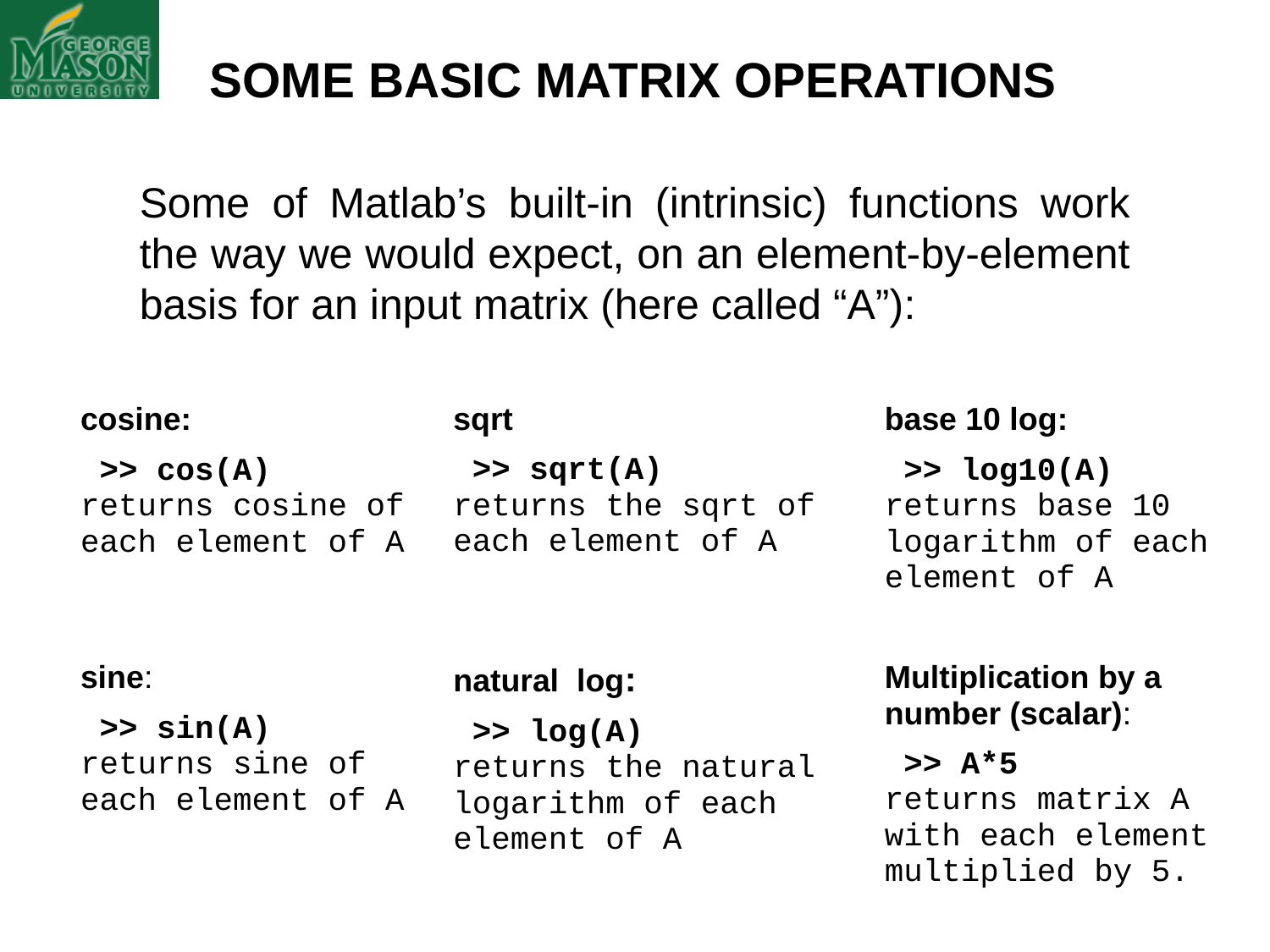

SOME BASIC MATRIX OPERATIONS
Some of Matlab’s built-in (intrinsic) functions work the way we would expect, on an element-by-element basis for an input matrix (here called “A”):
| cosine: >> cos(A) returns cosine of each element of A | sqrt >> sqrt(A) returns the sqrt of each element of A | base 10 log: >> log10(A) returns base 10 logarithm of each element of A |
| --- | --- | --- |
| sine: >> sin(A) returns sine of each element of A | natural log: >> log(A) returns the natural logarithm of each element of A | Multiplication by a number (scalar): >> A\*5 returns matrix A with each element multiplied by 5. |